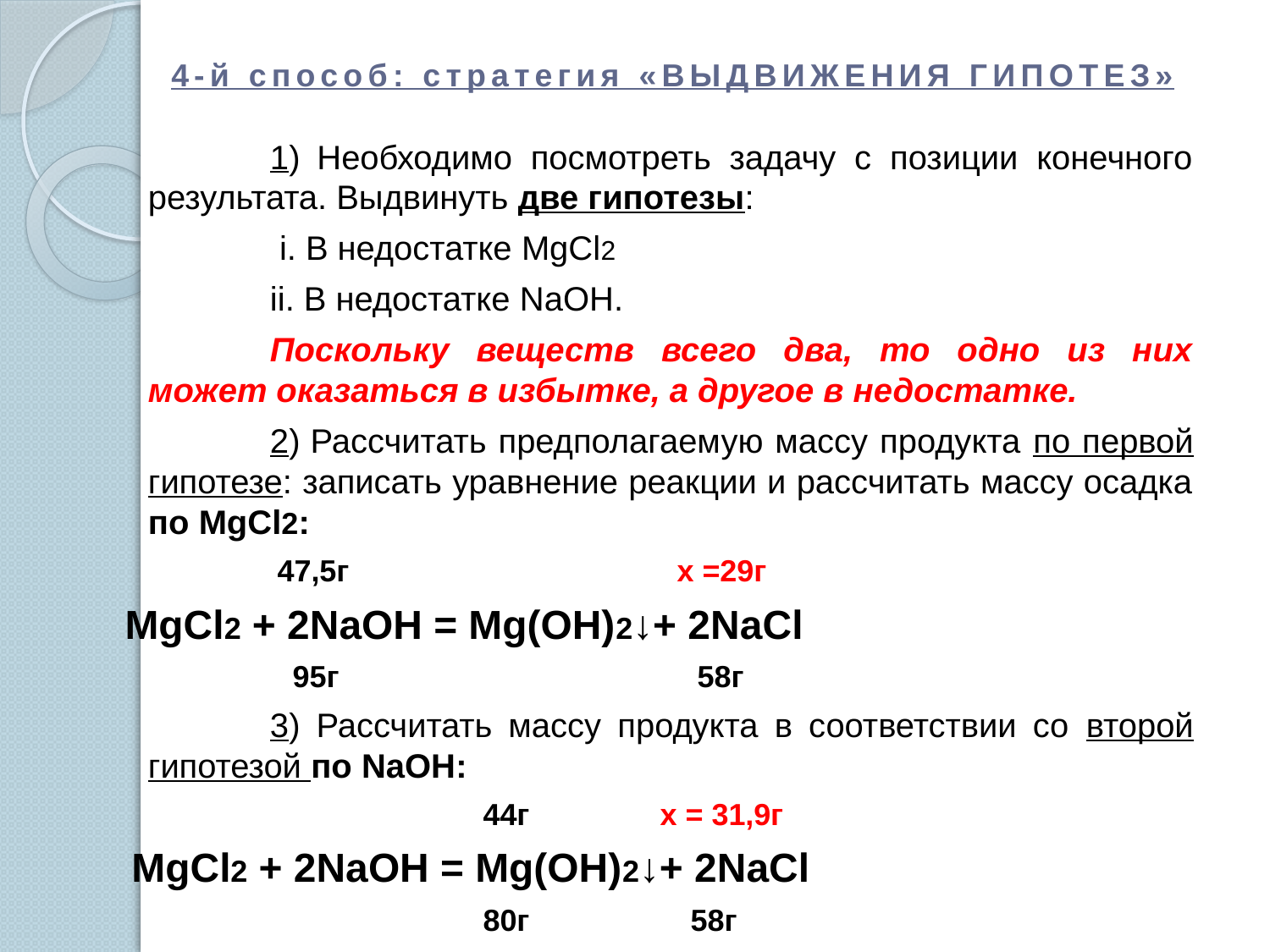

# 4-й способ: стратегия «ВЫДВИЖЕНИЯ ГИПОТЕЗ»
		1) Необходимо посмотреть задачу с позиции конечного результата. Выдвинуть две гипотезы:
		 i. В недостатке MgCl2
		ii. В недостатке NaOH.
		Поскольку веществ всего два, то одно из них может оказаться в избытке, а другое в недостатке.
		2) Рассчитать предполагаемую массу продукта по первой гипотезе: записать уравнение реакции и рассчитать массу осадка по MgCl2:
      	    47,5г                                           х =29г
  		MgCl2 + 2NaOH = Mg(OH)2↓+ 2NaCl
      		      95г                                               58г
		3) Рассчитать массу продукта в соответствии со второй гипотезой по NaOH:
                         	               44г                 х = 31,9г
 		 MgCl2 + 2NaOH = Mg(OH)2↓+ 2NaCl
                        	               80г                     58г